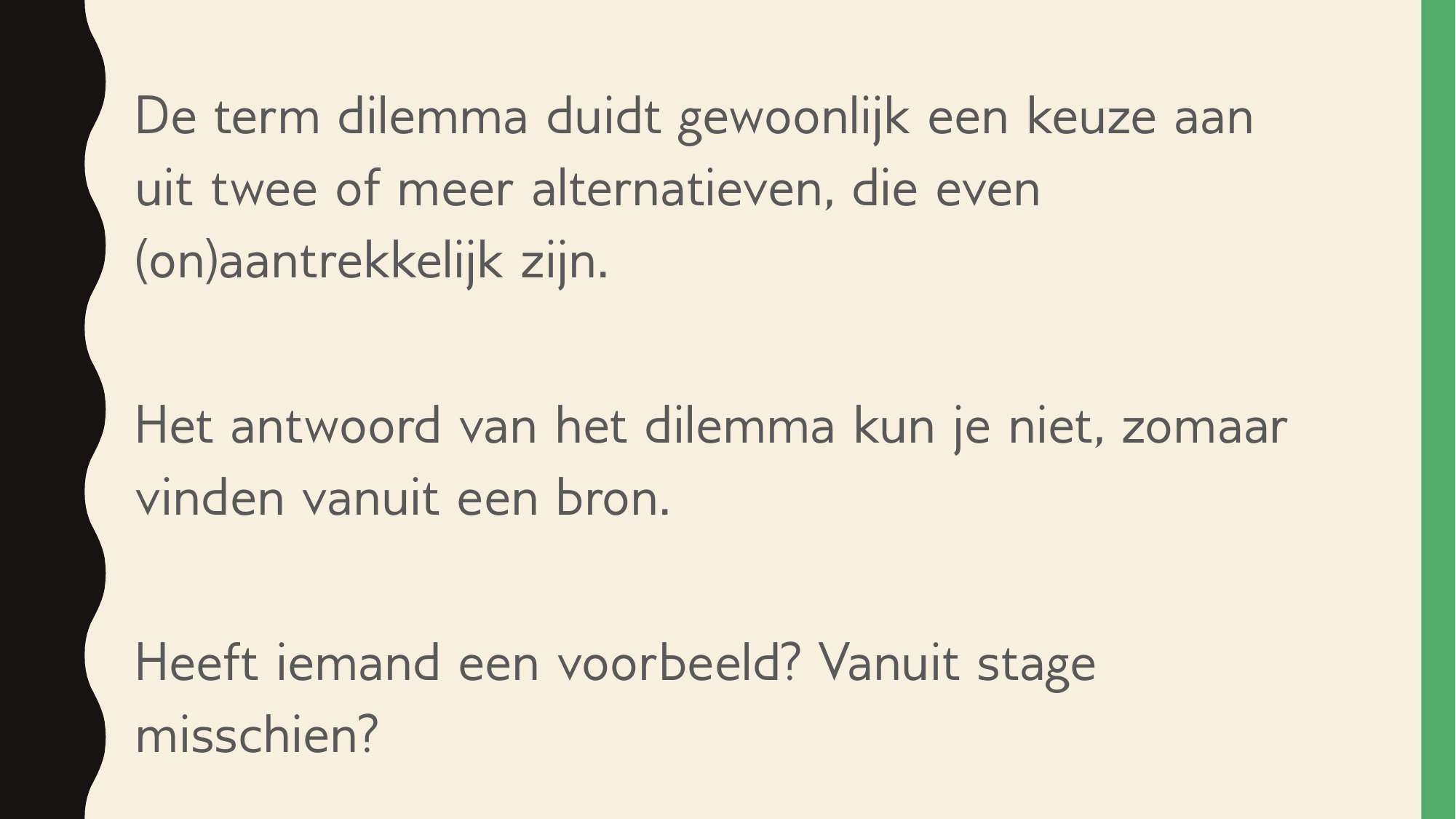

De term dilemma duidt gewoonlijk een keuze aan uit twee of meer alternatieven, die even (on)aantrekkelijk zijn.

Het antwoord van het dilemma kun je niet, zomaar vinden vanuit een bron.

Heeft iemand een voorbeeld? Vanuit stage misschien?